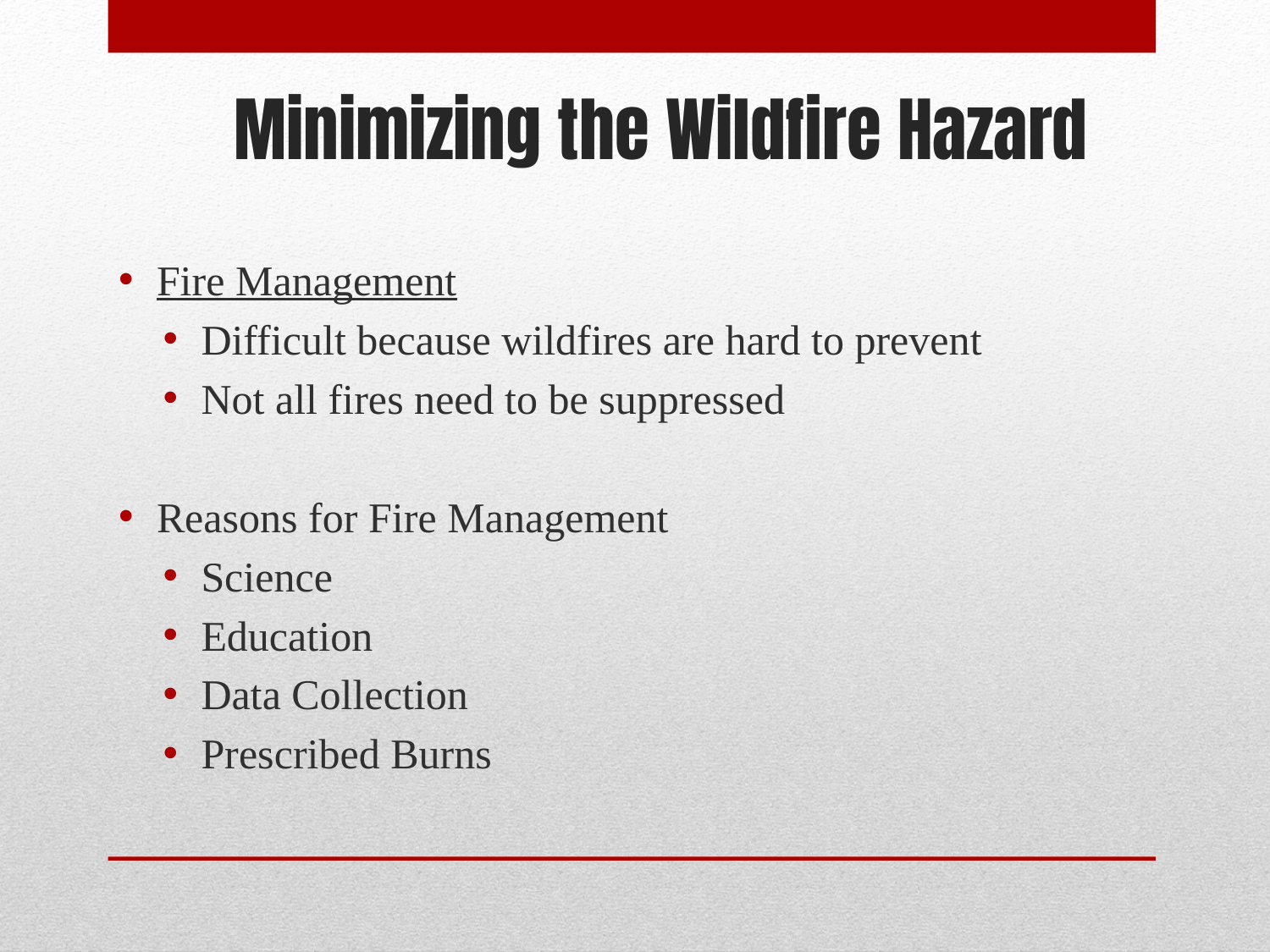

Minimizing the Wildfire Hazard
Fire Management
Difficult because wildfires are hard to prevent
Not all fires need to be suppressed

Reasons for Fire Management
Science
Education
Data Collection
Prescribed Burns